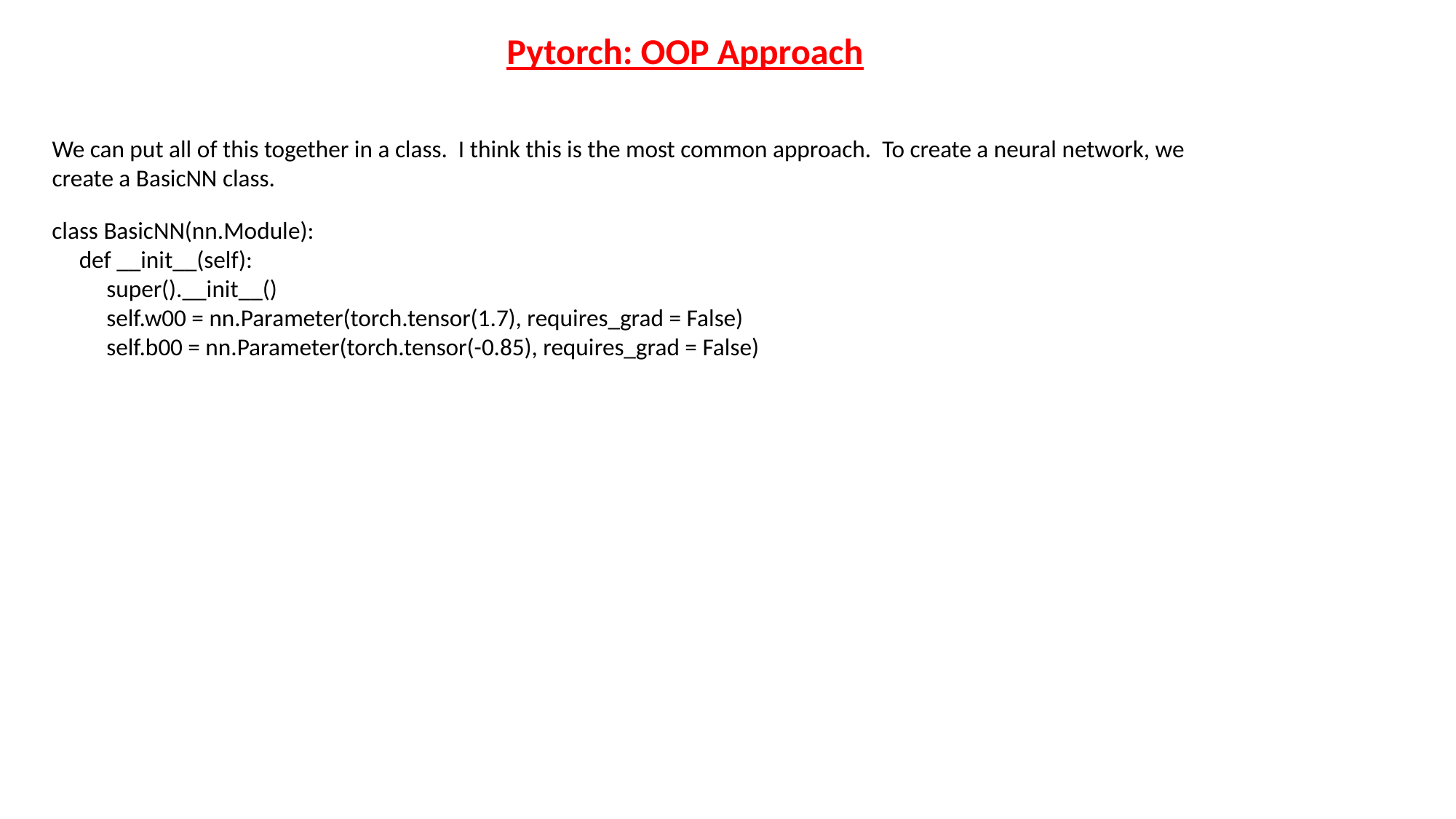

Pytorch: OOP Approach
We can put all of this together in a class.  I think this is the most common approach.  To create a neural network, we create a BasicNN class.
class BasicNN(nn.Module):
     def __init__(self):
          super().__init__()
          self.w00 = nn.Parameter(torch.tensor(1.7), requires_grad = False)
          self.b00 = nn.Parameter(torch.tensor(-0.85), requires_grad = False)